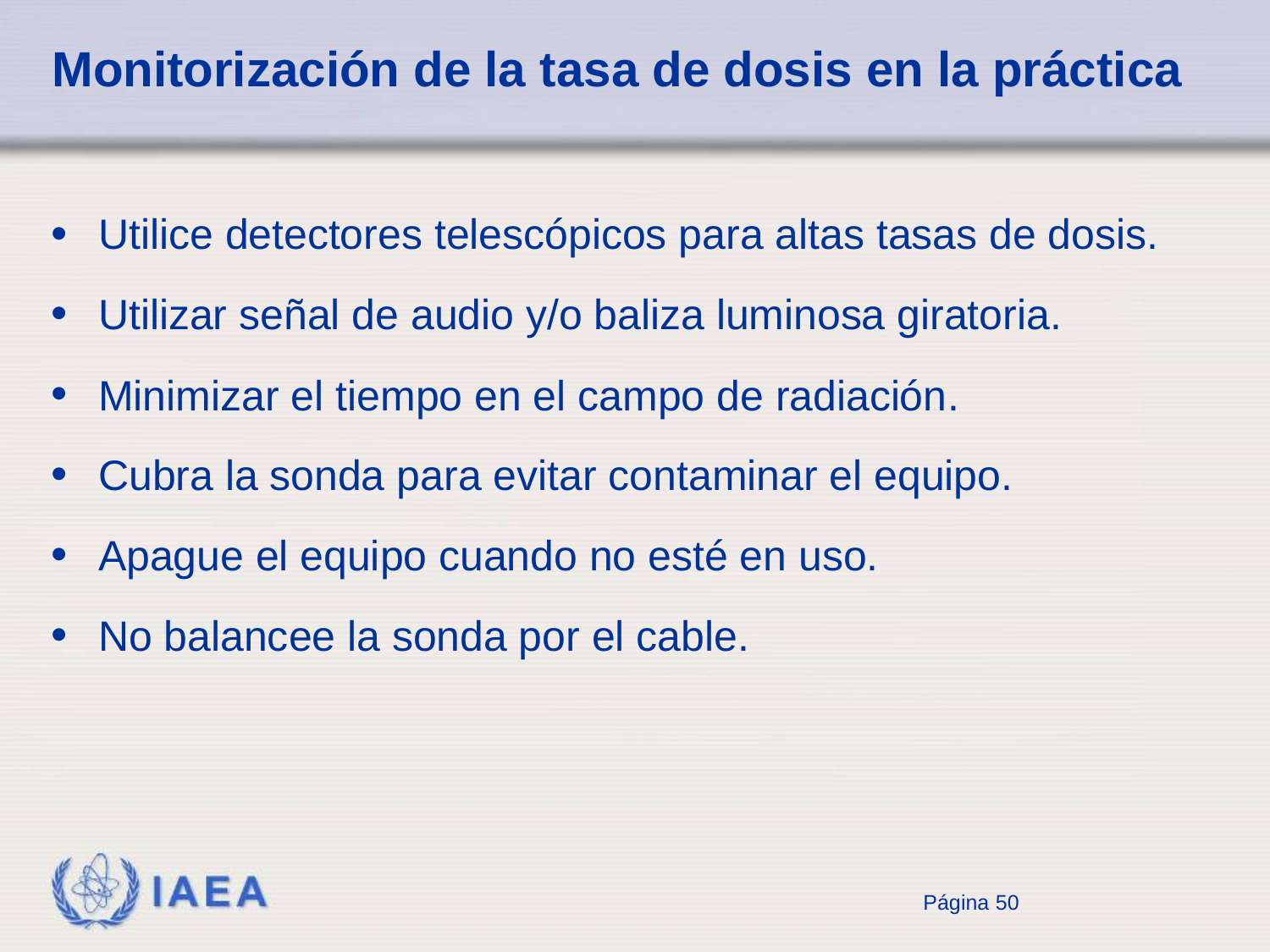

# Monitorización de la tasa de dosis en la práctica
Utilice detectores telescópicos para altas tasas de dosis.
Utilizar señal de audio y/o baliza luminosa giratoria.
Minimizar el tiempo en el campo de radiación.
Cubra la sonda para evitar contaminar el equipo.
Apague el equipo cuando no esté en uso.
No balancee la sonda por el cable.